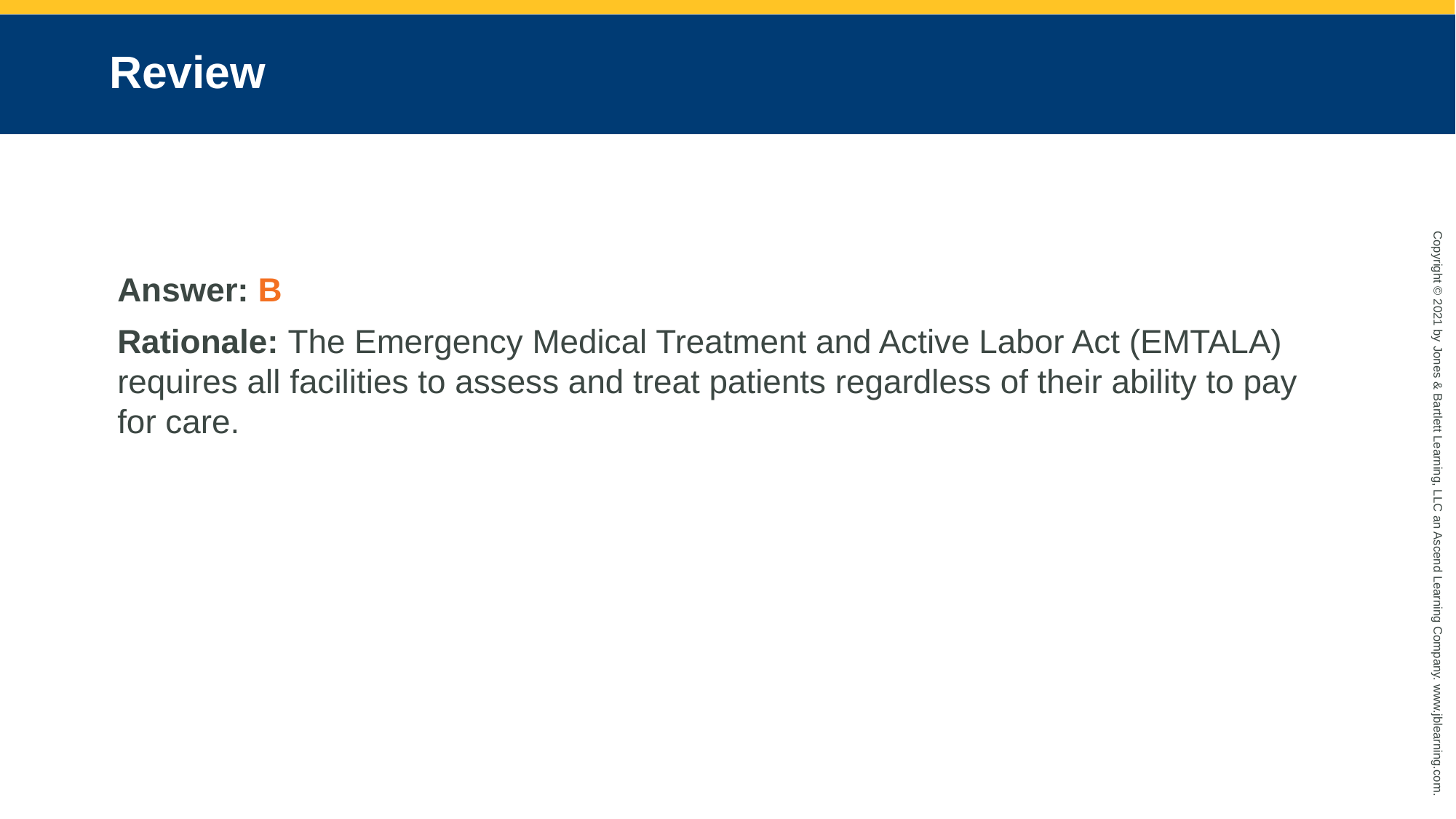

# Review
Answer: B
Rationale: The Emergency Medical Treatment and Active Labor Act (EMTALA) requires all facilities to assess and treat patients regardless of their ability to pay for care.